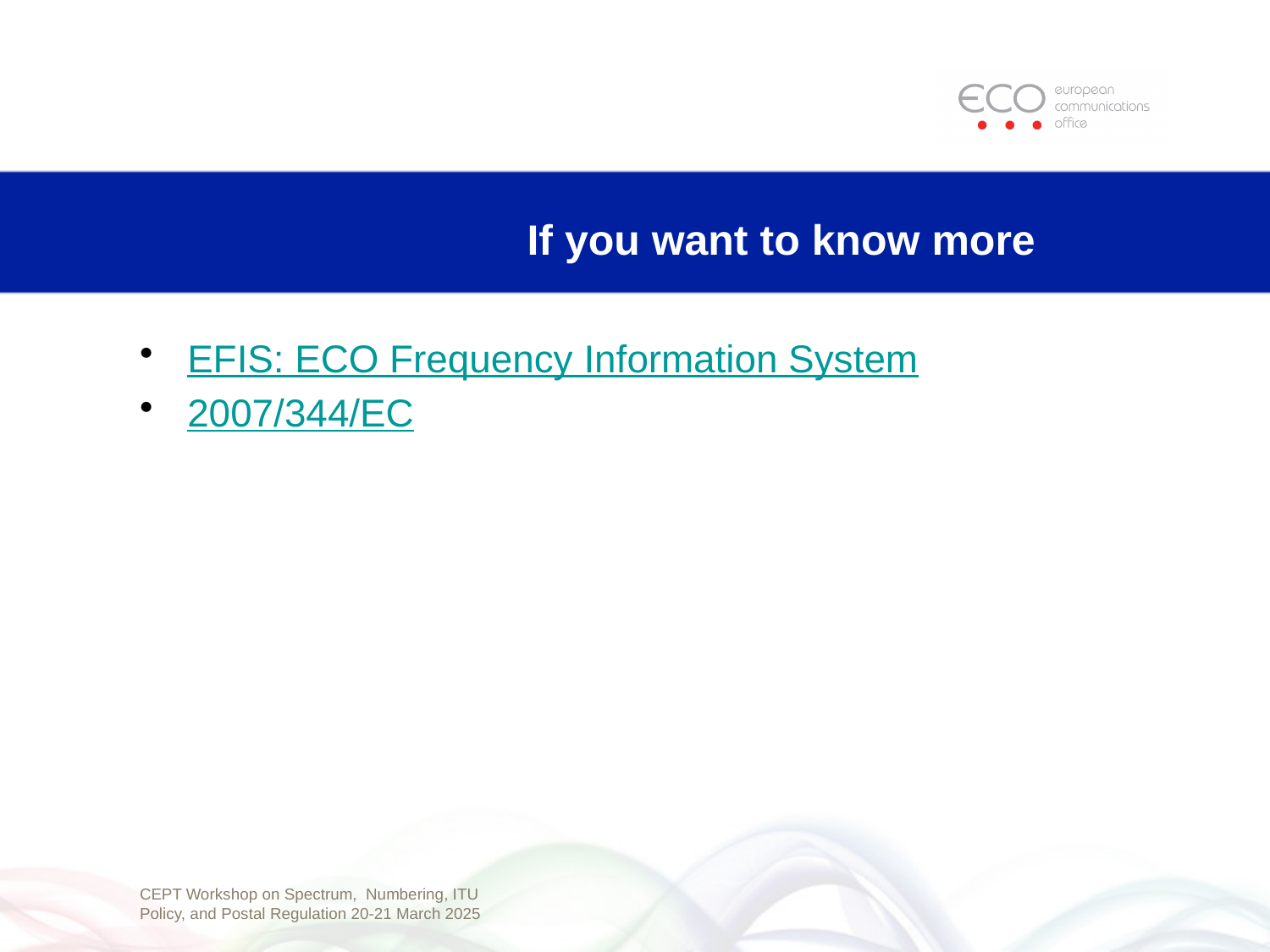

# If you want to know more
EFIS: ECO Frequency Information System
2007/344/EC

CEPT Workshop on Spectrum,  Numbering, ITU Policy, and Postal Regulation 20-21 March 2025